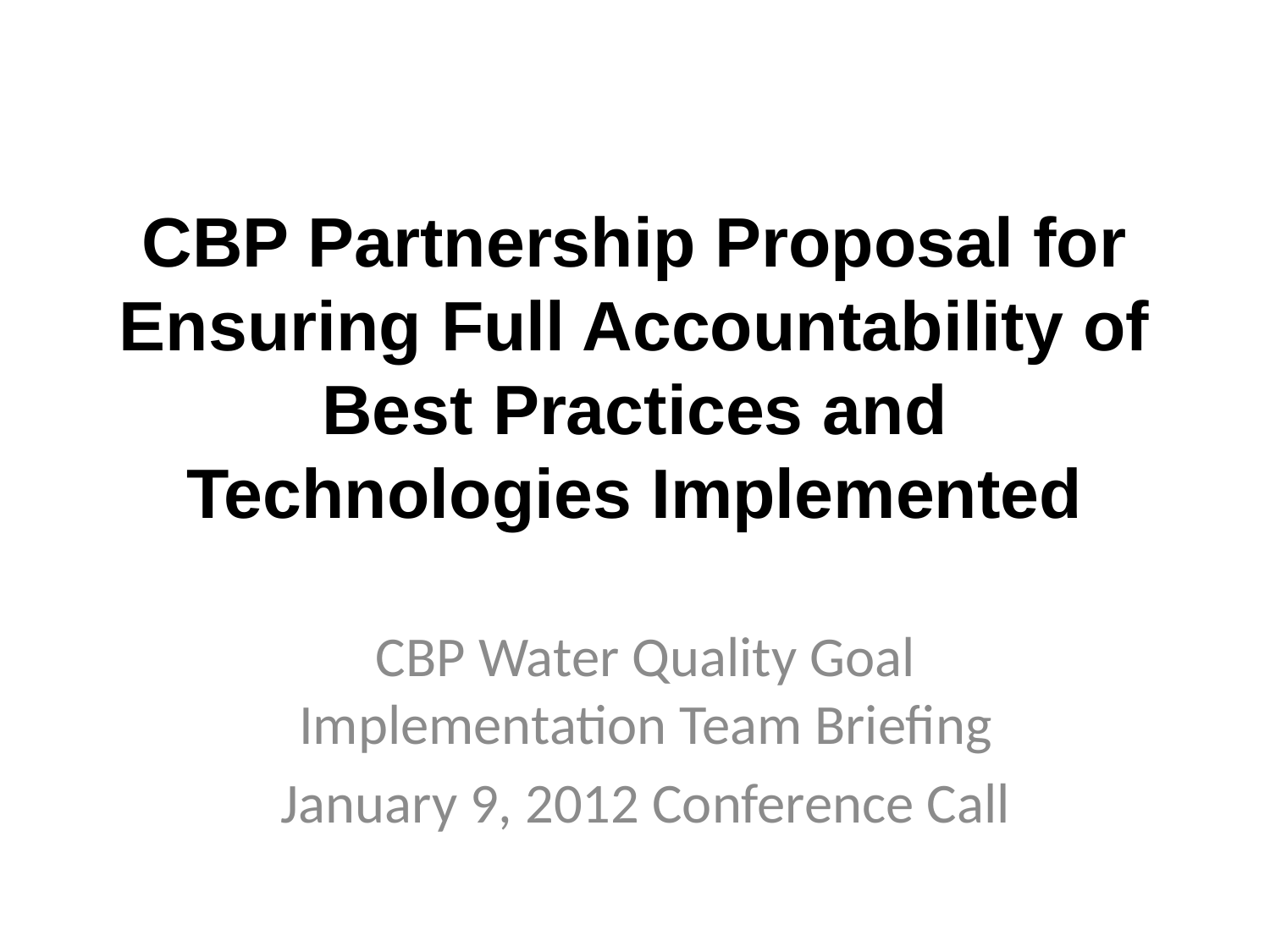

# CBP Partnership Proposal for Ensuring Full Accountability of Best Practices and Technologies Implemented
CBP Water Quality Goal Implementation Team Briefing
January 9, 2012 Conference Call